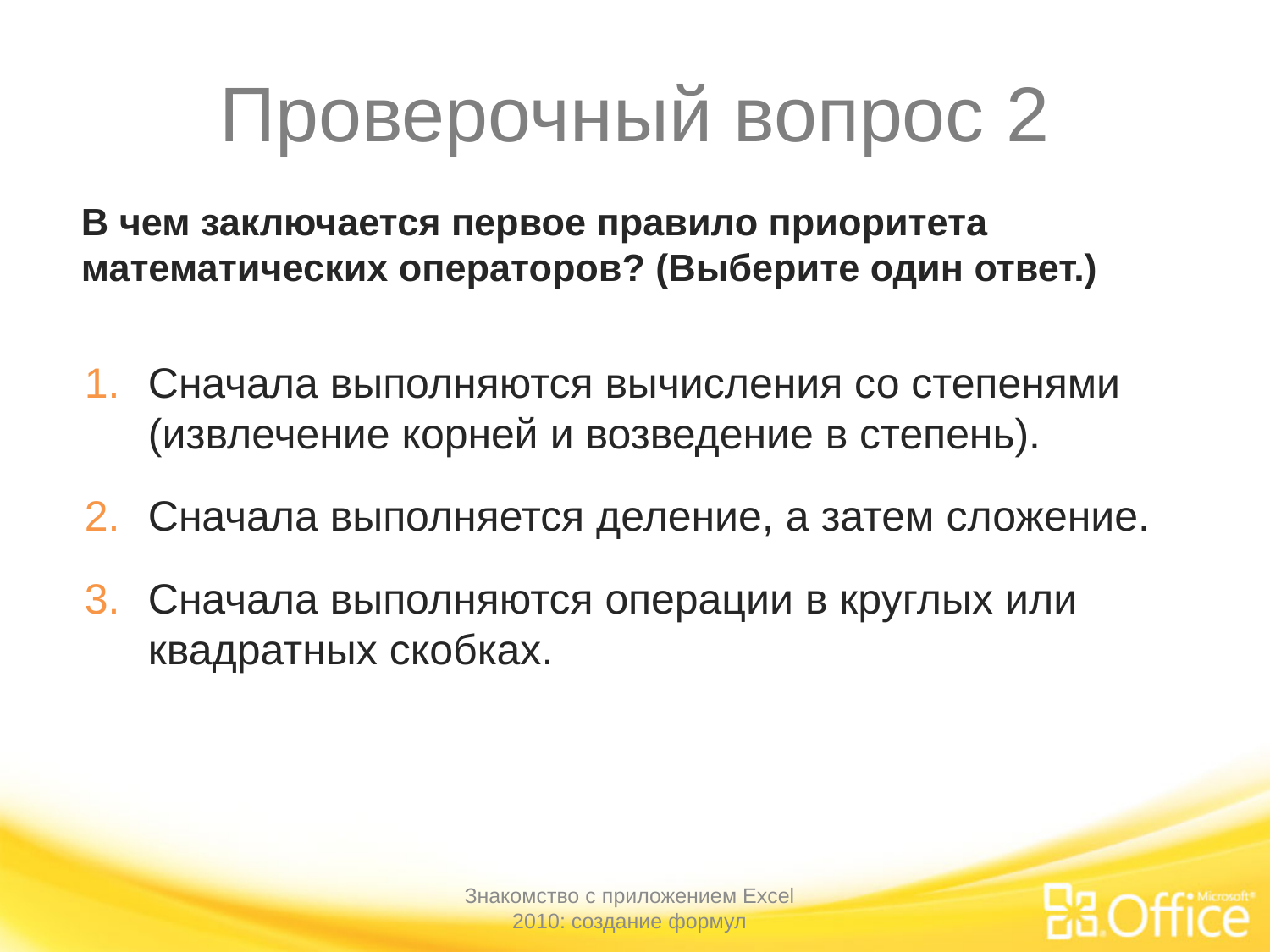

# Проверочный вопрос 2
В чем заключается первое правило приоритета математических операторов? (Выберите один ответ.)
Сначала выполняются вычисления со степенями (извлечение корней и возведение в степень).
Сначала выполняется деление, а затем сложение.
Сначала выполняются операции в круглых или квадратных скобках.
Знакомство с приложением Excel 2010: создание формул